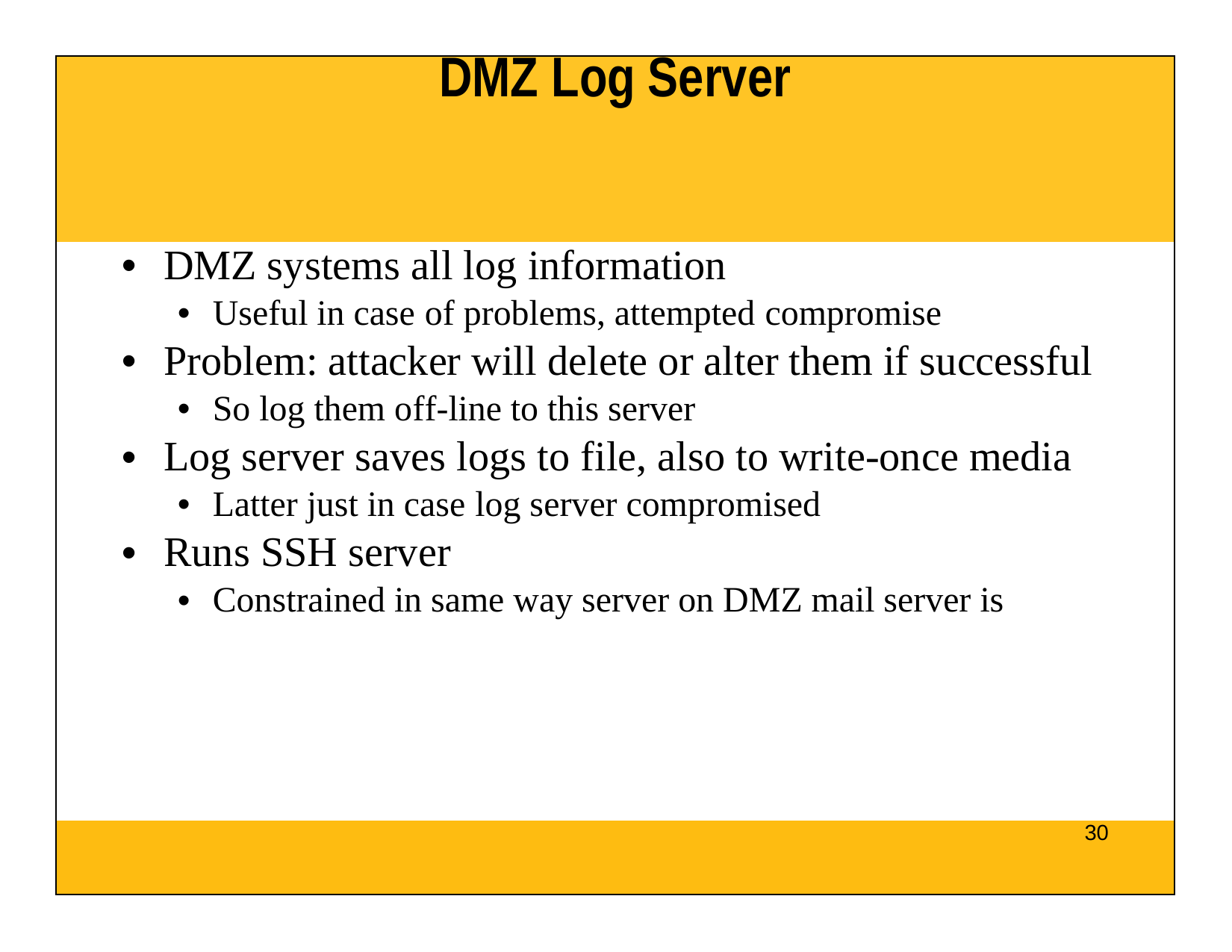

| DMZ Log Server |
| --- |
| DMZ systems all log information Useful in case of problems, attempted compromise Problem: attacker will delete or alter them if successful So log them off-line to this server Log server saves logs to file, also to write-once media Latter just in case log server compromised Runs SSH server Constrained in same way server on DMZ mail server is |
| 30 |